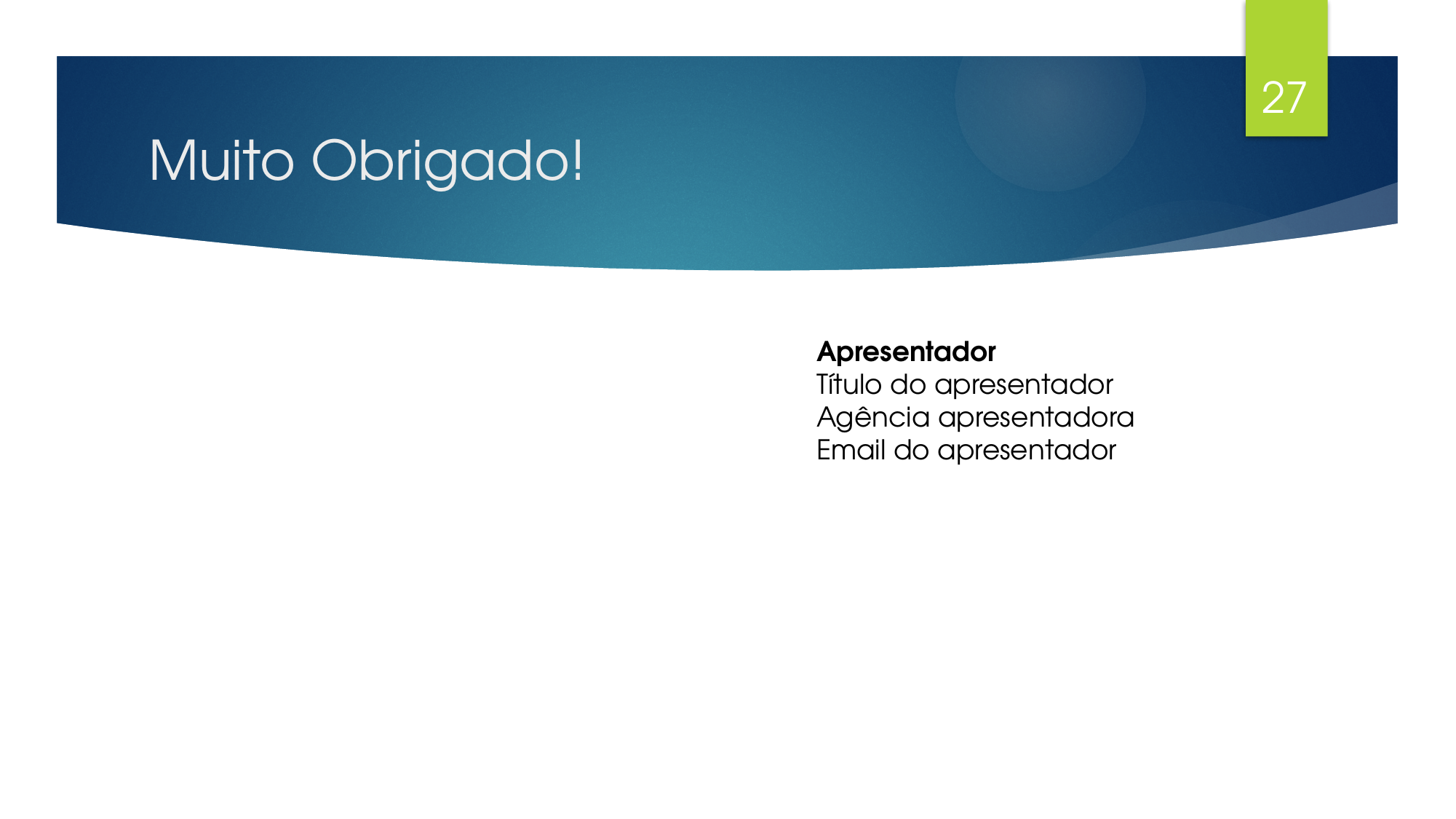

27
# Muito Obrigado!
Apresentador
Título do apresentador
Agência apresentadora
Email do apresentador